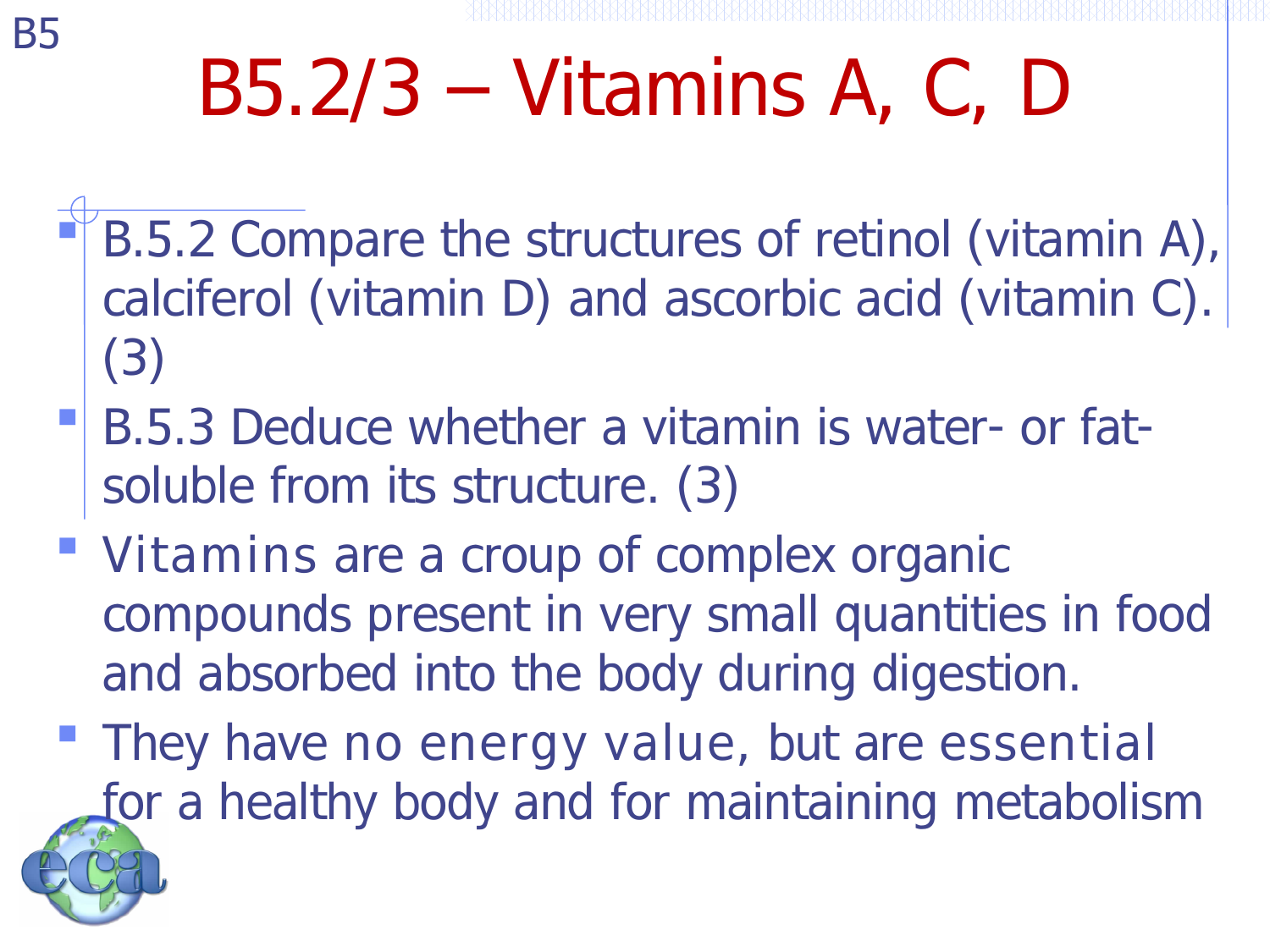

# B5.2/3 – Vitamins A, C, D
B.5.2 Compare the structures of retinol (vitamin A), calciferol (vitamin D) and ascorbic acid (vitamin C). (3)
B.5.3 Deduce whether a vitamin is water- or fat-soluble from its structure. (3)
Vitamins are a croup of complex organic compounds present in very small quantities in food and absorbed into the body during digestion.
They have no energy value, but are essential for a healthy body and for maintaining metabolism